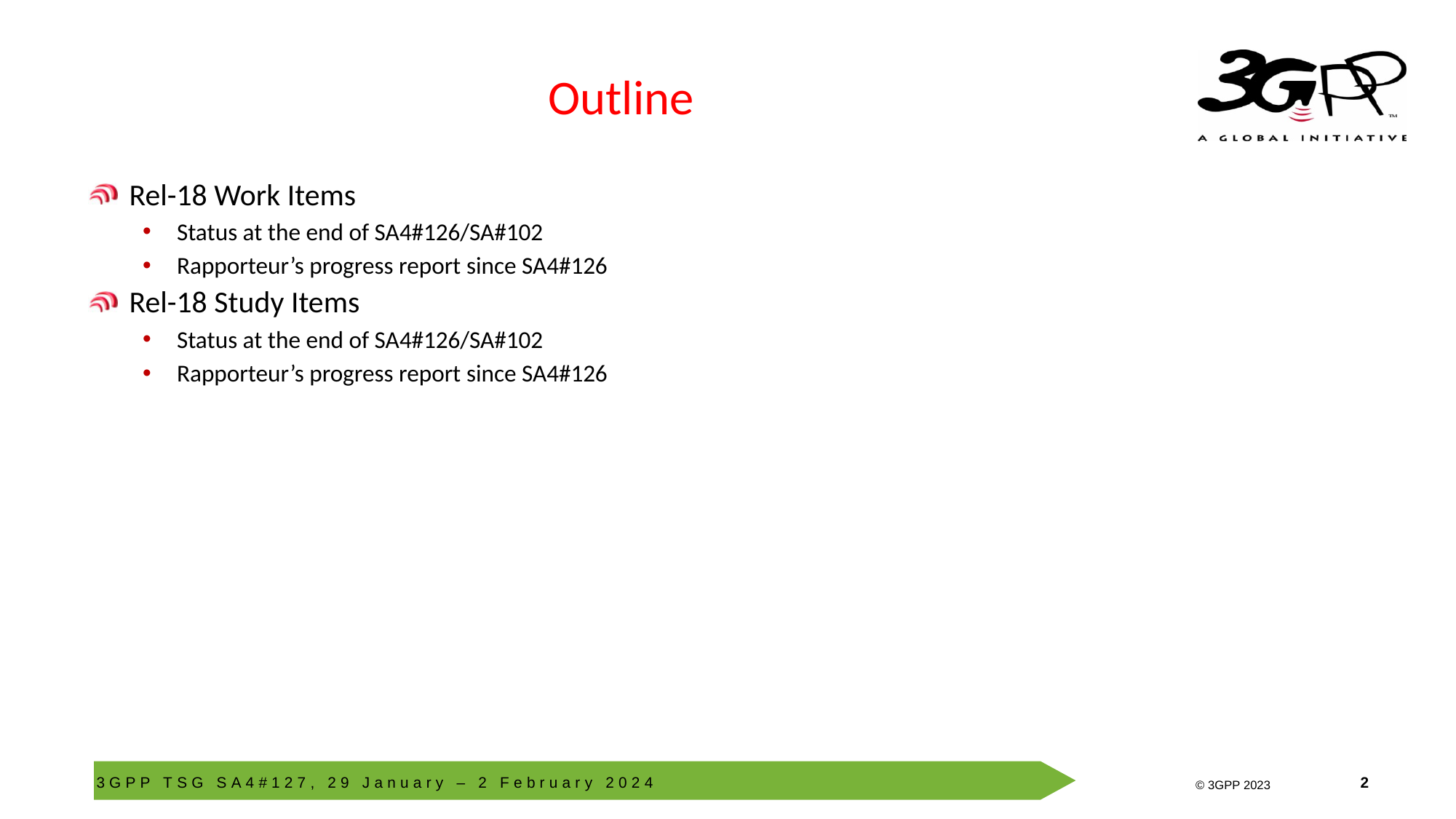

# Outline
Rel-18 Work Items
Status at the end of SA4#126/SA#102
Rapporteur’s progress report since SA4#126
Rel-18 Study Items
Status at the end of SA4#126/SA#102
Rapporteur’s progress report since SA4#126